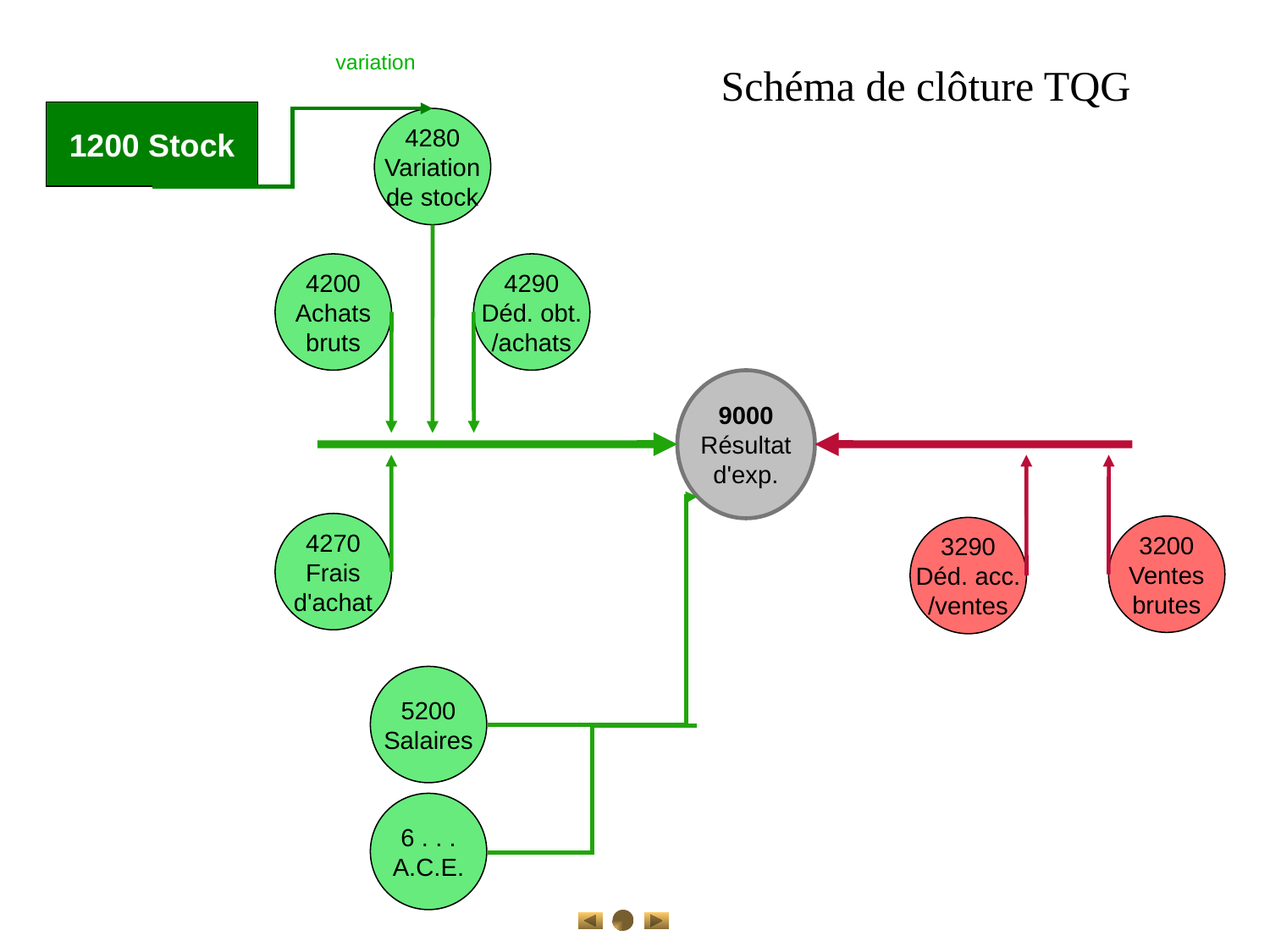

variation
Schéma de clôture TQG
1200 Stock
4280
Variation
de stock

4200
Achats
bruts
4290
Déd. obt.
/achats
9000
Résultat
d'exp.
3290
Déd. acc.
/ventes
3200
Ventes
brutes
4270
Frais
d'achat
5200
Salaires
6 . . .
A.C.E.